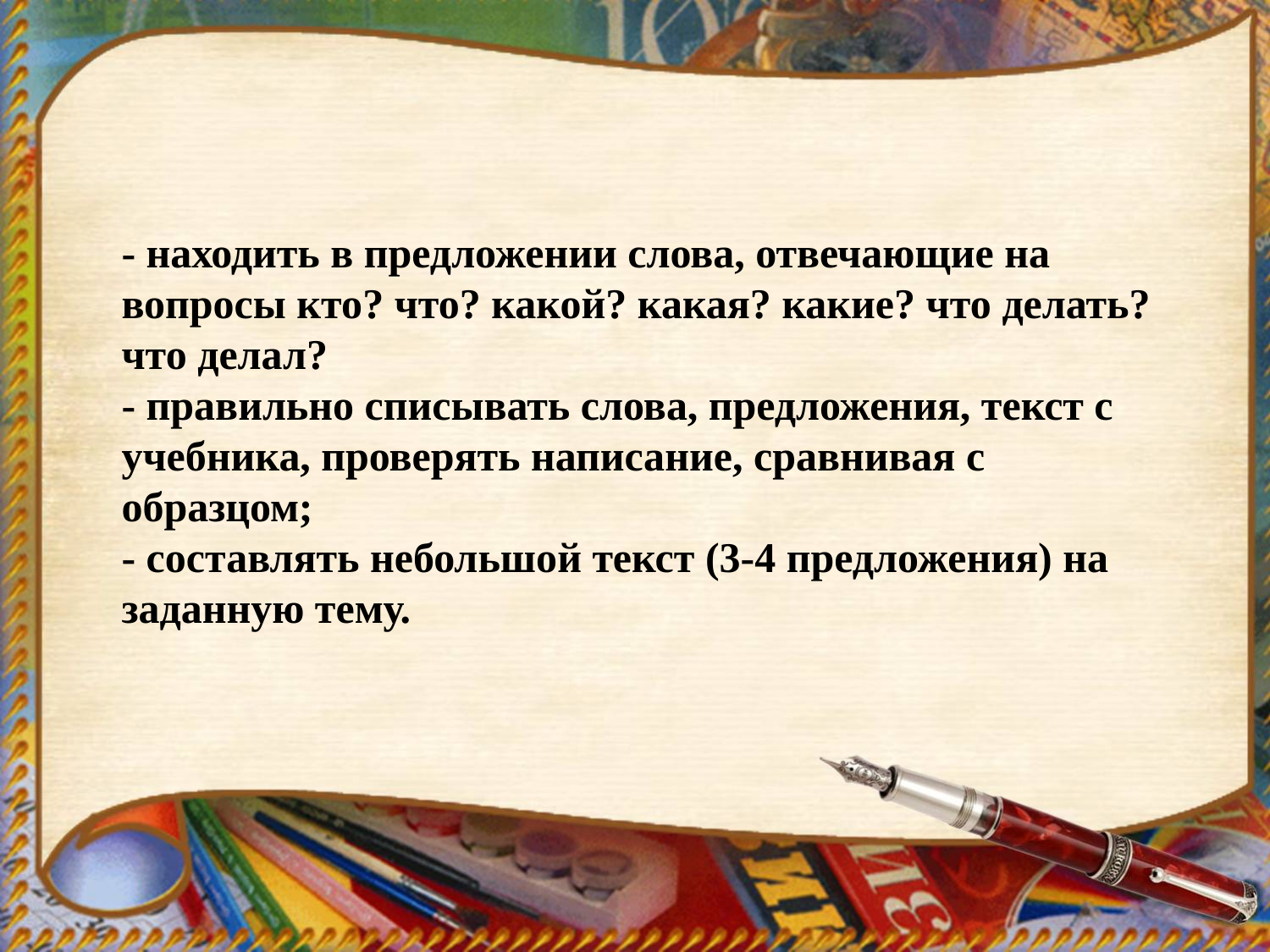

- находить в предложении слова, отвечающие на вопросы кто? что? какой? какая? какие? что делать? что делал?
- правильно списывать слова, предложения, текст с учебника, проверять написание, сравнивая с образцом;
- составлять небольшой текст (3-4 предложения) на заданную тему.